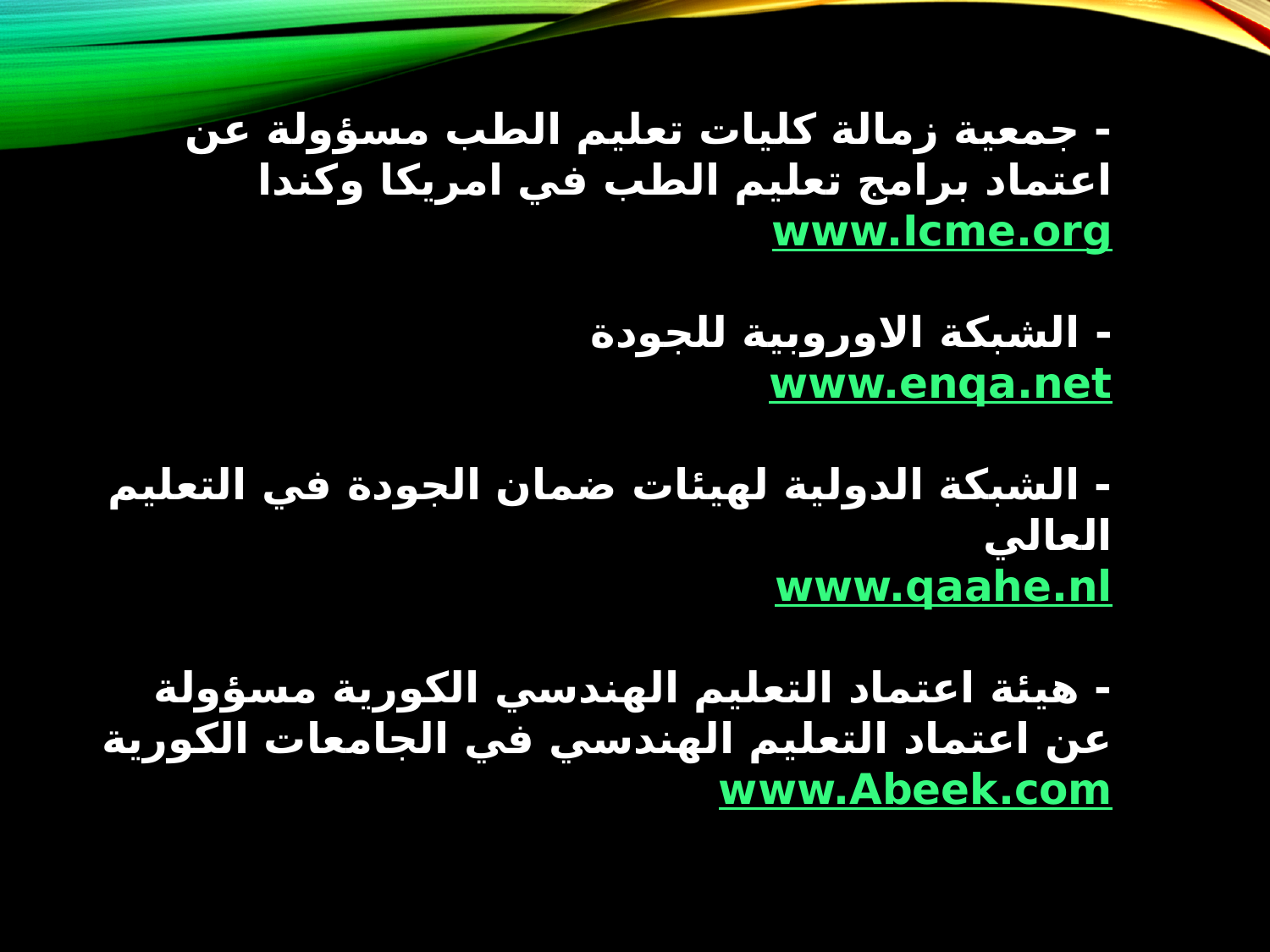

- جمعية زمالة كليات تعليم الطب مسؤولة عن اعتماد برامج تعليم الطب في امريكا وكندا
www.Icme.org

- الشبكة الاوروبية للجودة
www.enqa.net

- الشبكة الدولية لهيئات ضمان الجودة في التعليم العالي
www.qaahe.nl

- هيئة اعتماد التعليم الهندسي الكورية مسؤولة عن اعتماد التعليم الهندسي في الجامعات الكورية
www.Abeek.com